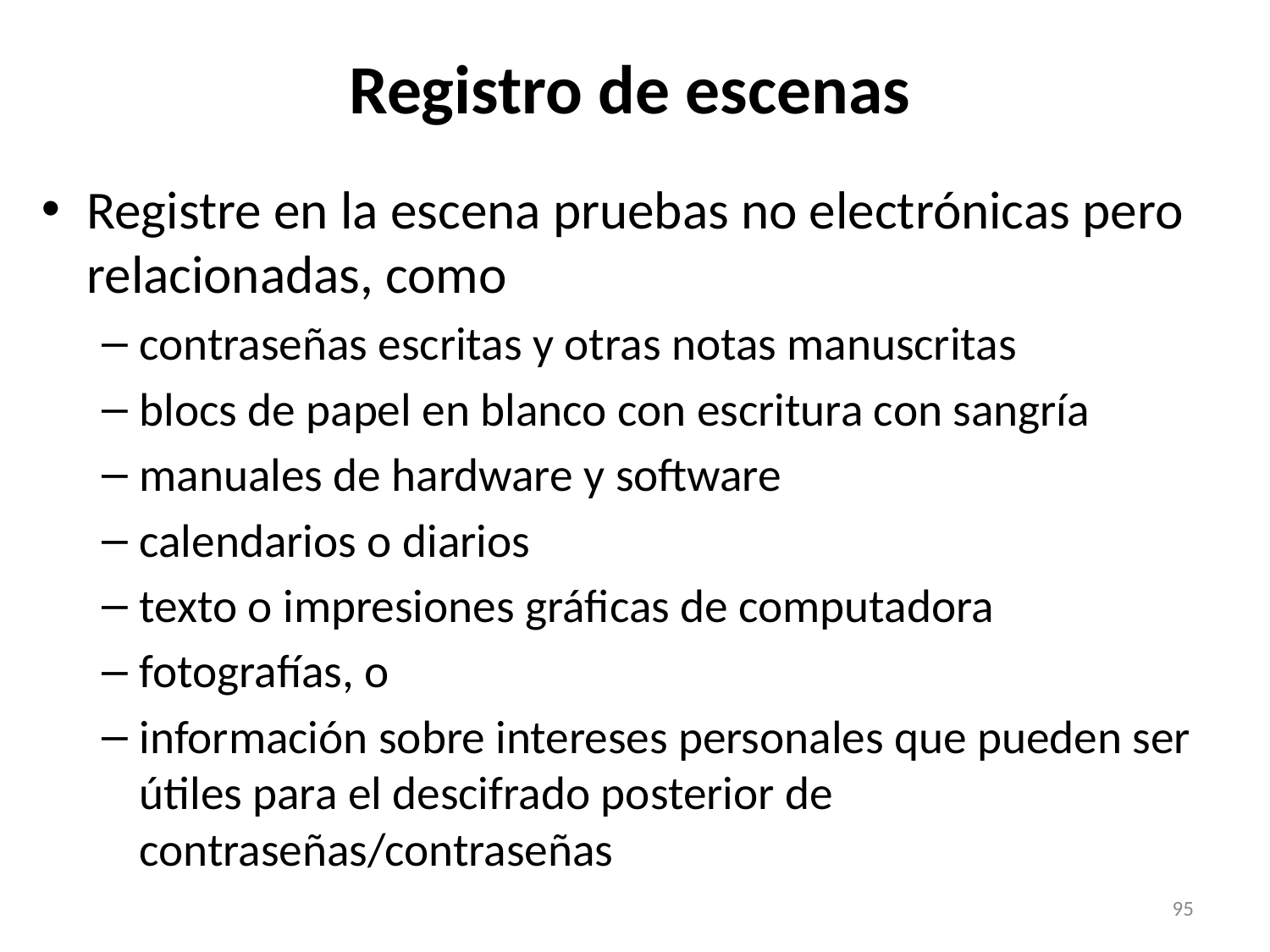

# Registro de escenas
Registre en la escena pruebas no electrónicas pero relacionadas, como
contraseñas escritas y otras notas manuscritas
blocs de papel en blanco con escritura con sangría
manuales de hardware y software
calendarios o diarios
texto o impresiones gráficas de computadora
fotografías, o
información sobre intereses personales que pueden ser útiles para el descifrado posterior de contraseñas/contraseñas
95